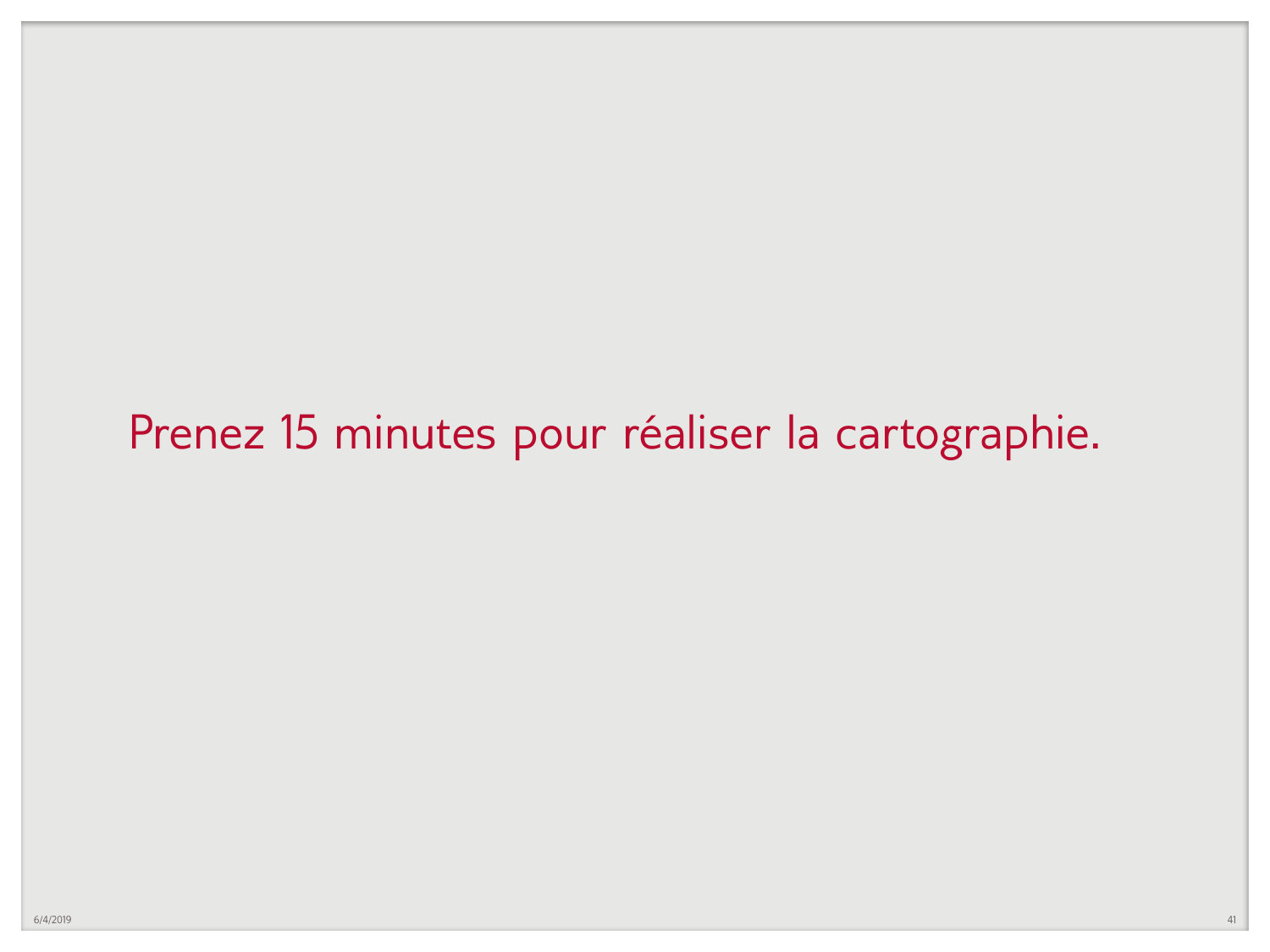

# Prenez 15 minutes pour réaliser la cartographie.
6/4/2019
41